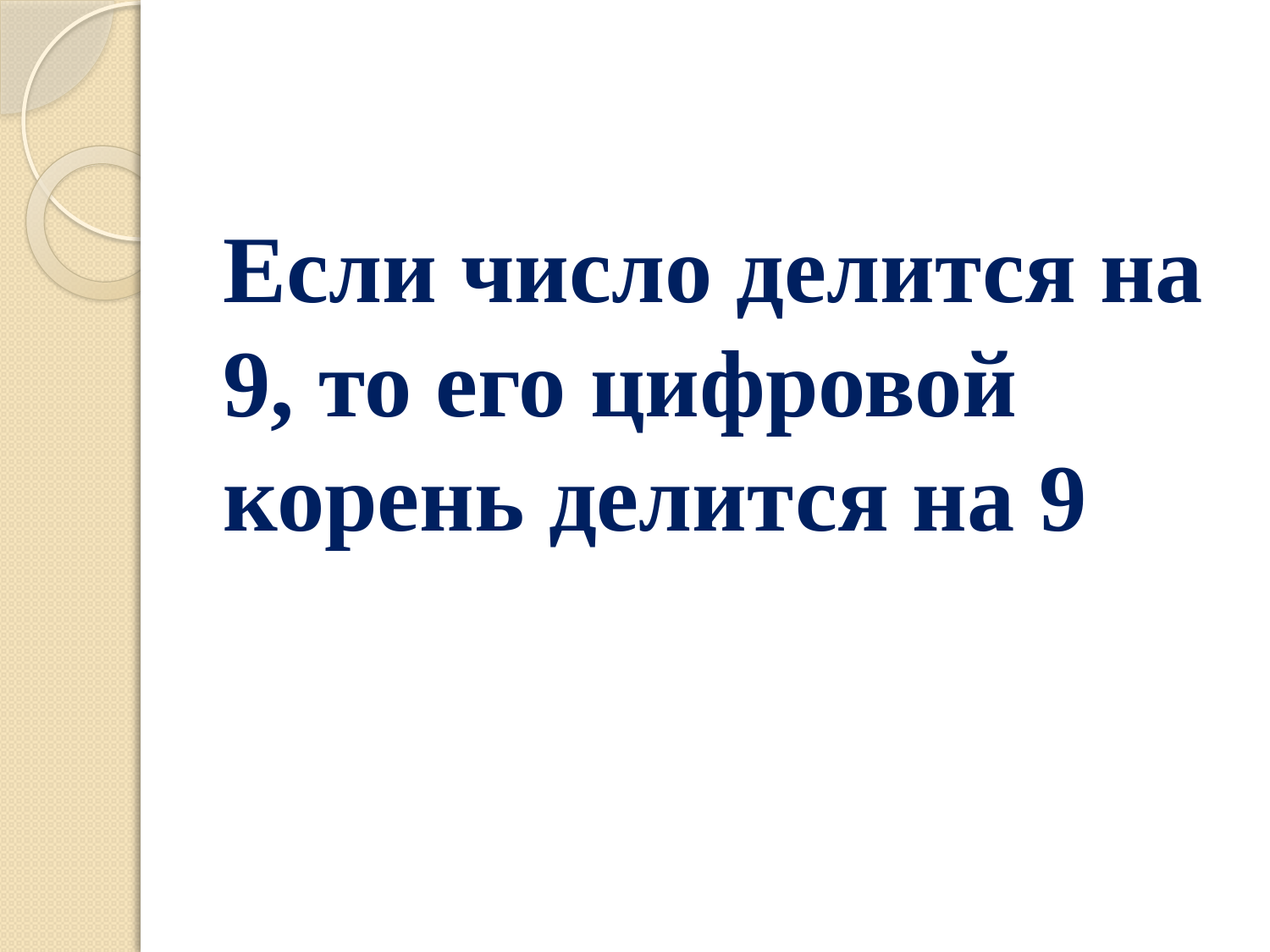

#
Если число делится на 9, то его цифровой корень делится на 9